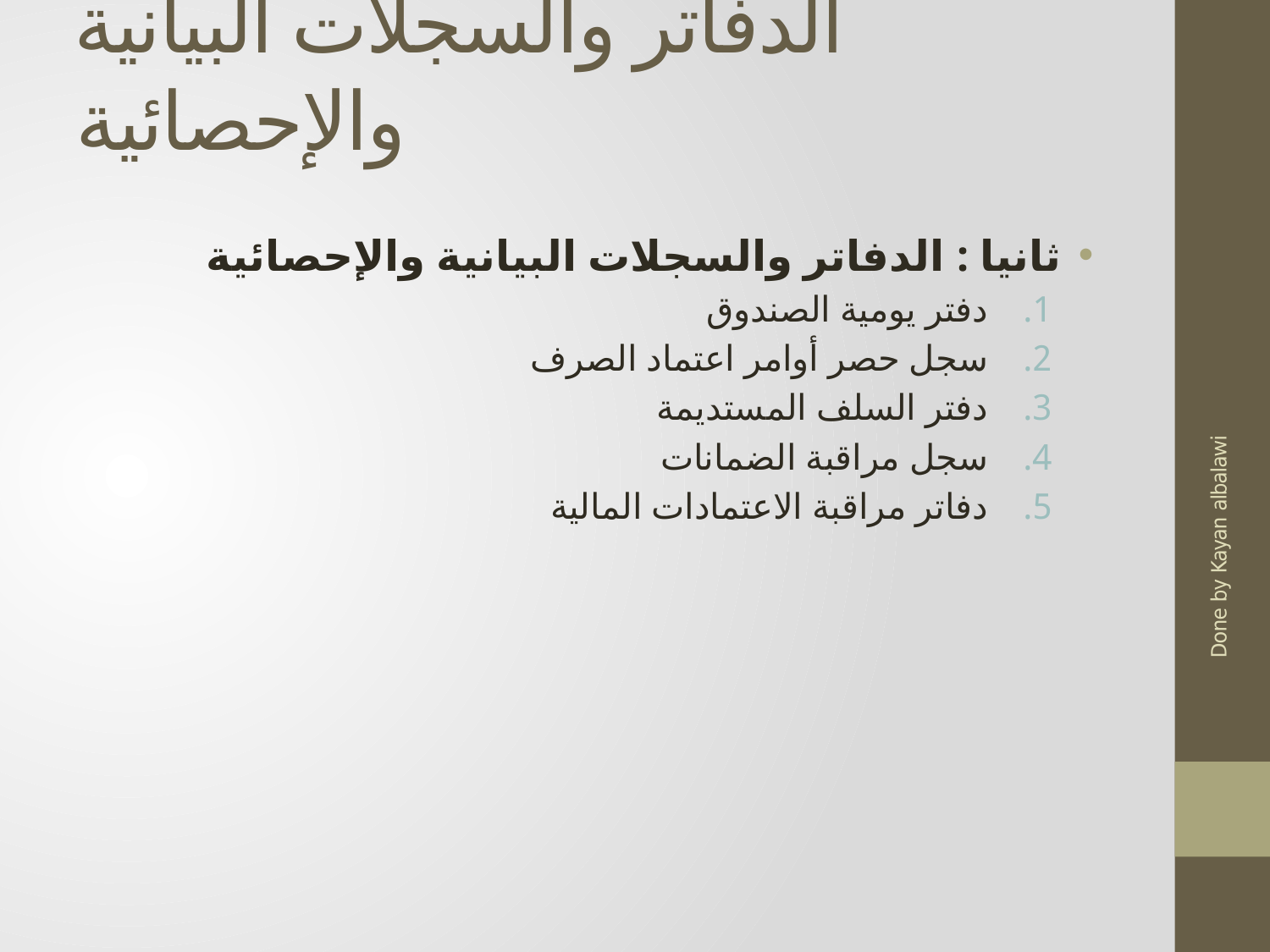

# الدفاتر والسجلات البيانية والإحصائية
ثانيا : الدفاتر والسجلات البيانية والإحصائية
دفتر يومية الصندوق
سجل حصر أوامر اعتماد الصرف
دفتر السلف المستديمة
سجل مراقبة الضمانات
دفاتر مراقبة الاعتمادات المالية

Done by Kayan albalawi